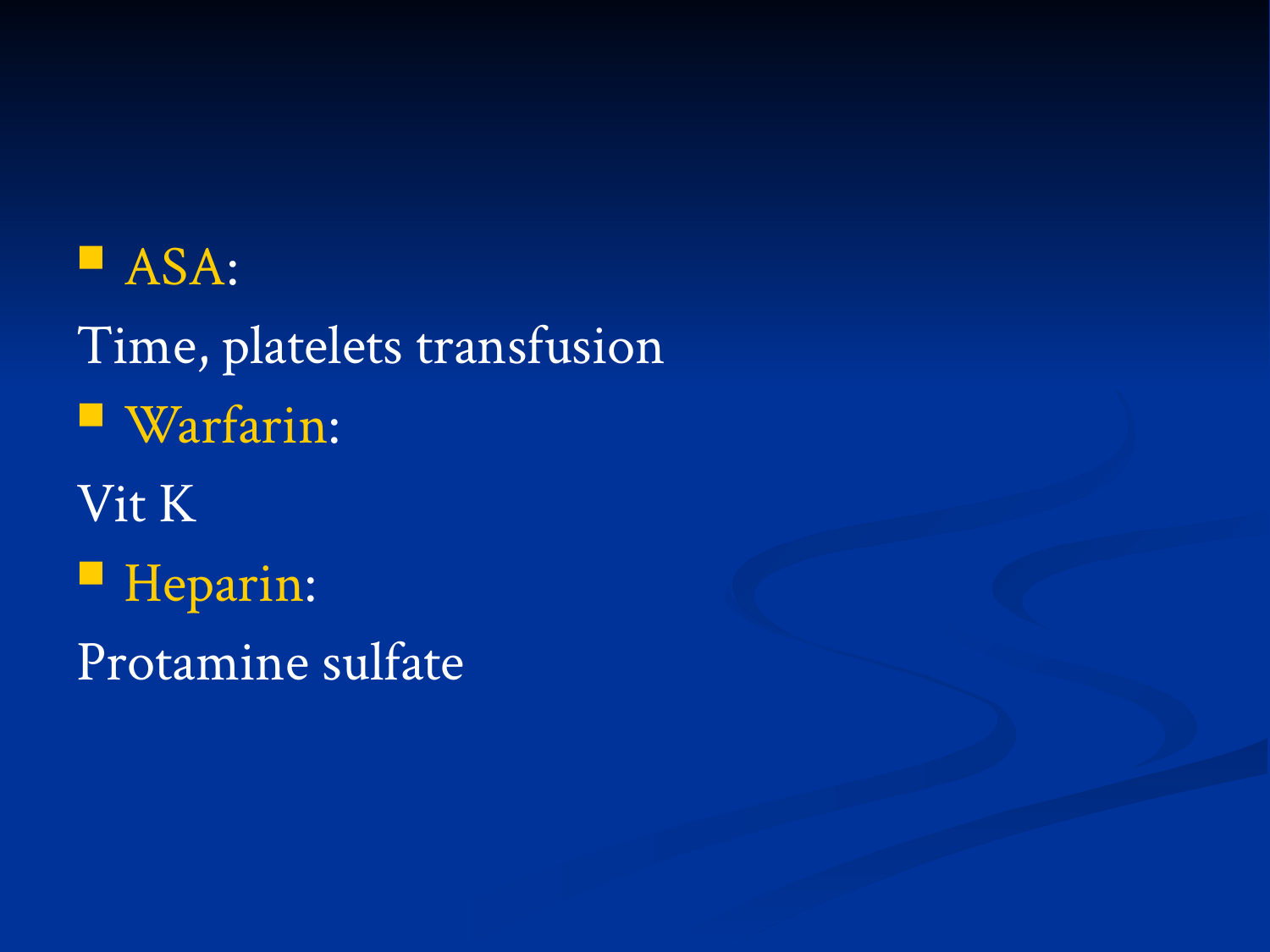

#
ASA:
Time, platelets transfusion
Warfarin:
Vit K
Heparin:
Protamine sulfate